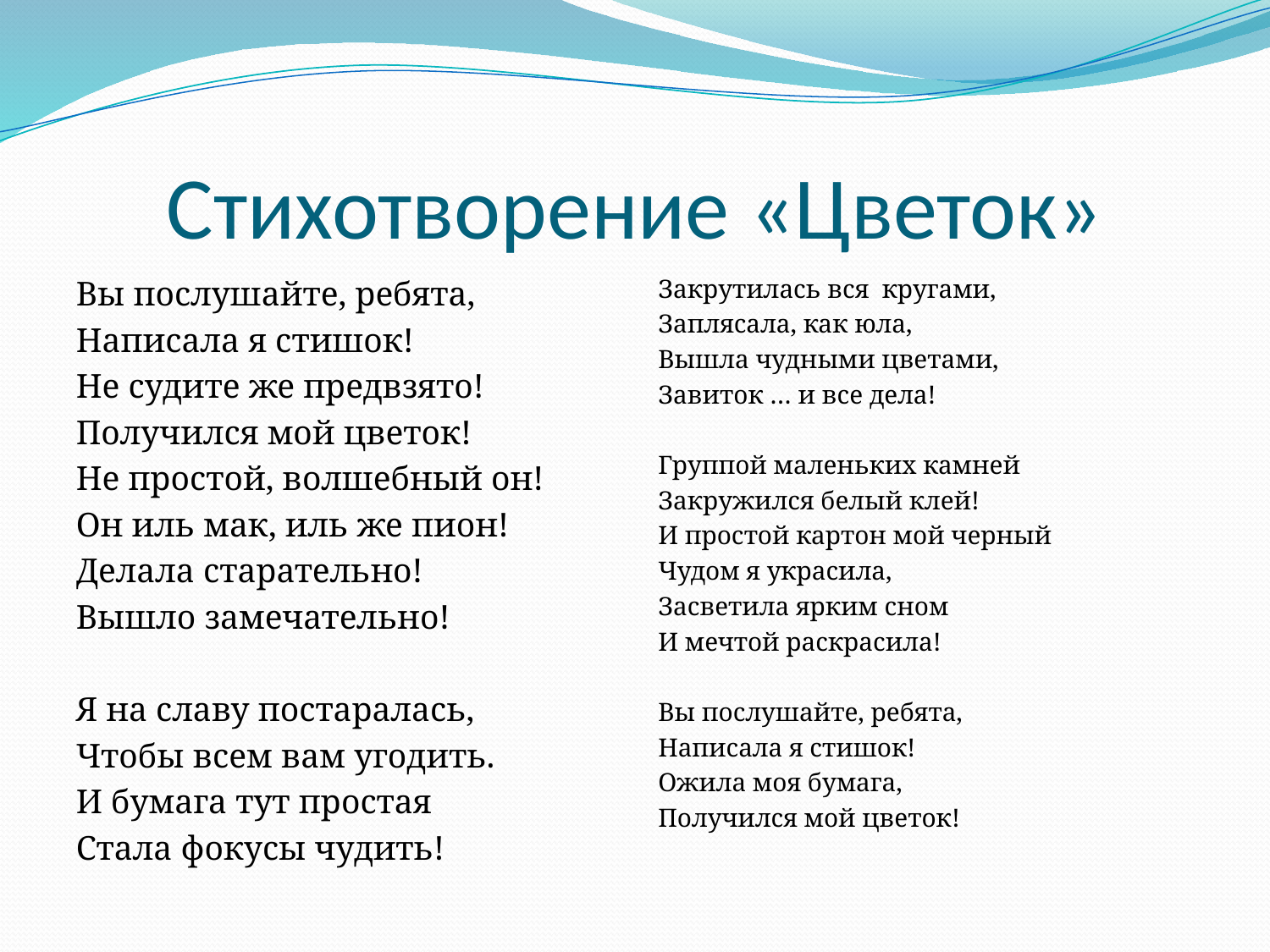

# Стихотворение «Цветок»
Вы послушайте, ребята,
Написала я стишок!
Не судите же предвзято!
Получился мой цветок!
Не простой, волшебный он!
Он иль мак, иль же пион!
Делала старательно!
Вышло замечательно!

Я на славу постаралась,
Чтобы всем вам угодить.
И бумага тут простая
Стала фокусы чудить!

Закрутилась вся  кругами,
Заплясала, как юла,
Вышла чудными цветами,
Завиток … и все дела!

Группой маленьких камней
Закружился белый клей!
И простой картон мой черный
Чудом я украсила,
Засветила ярким сном
И мечтой раскрасила!

Вы послушайте, ребята,
Написала я стишок!
Ожила моя бумага,
Получился мой цветок!